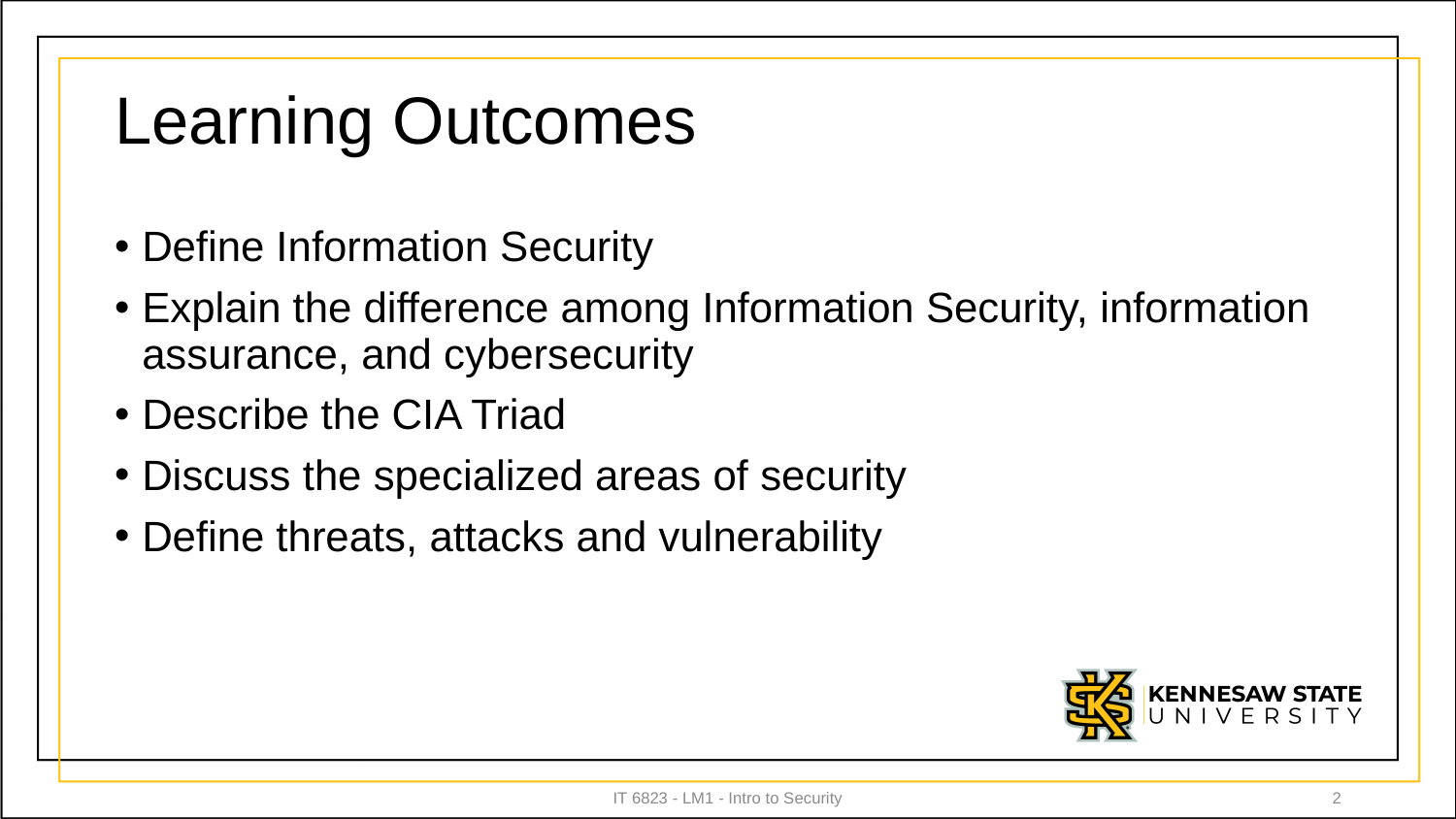

# Learning Outcomes
Define Information Security
Explain the difference among Information Security, information assurance, and cybersecurity
Describe the CIA Triad
Discuss the specialized areas of security
Define threats, attacks and vulnerability
IT 6823 - LM1 - Intro to Security
2